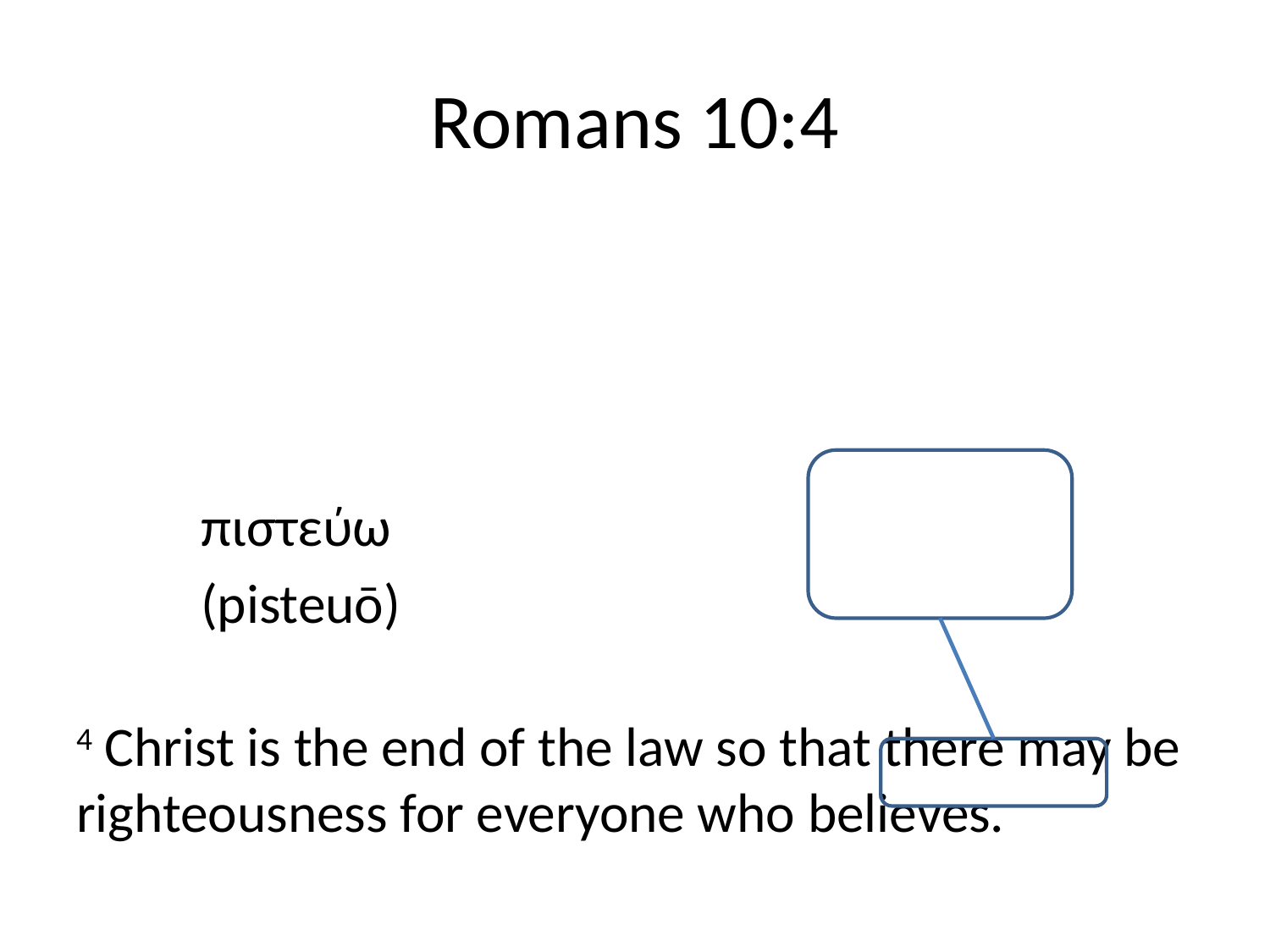

# Romans 10:4

						πιστεύω
						(pisteuō)

4 Christ is the end of the law so that there may be righteousness for everyone who believes.